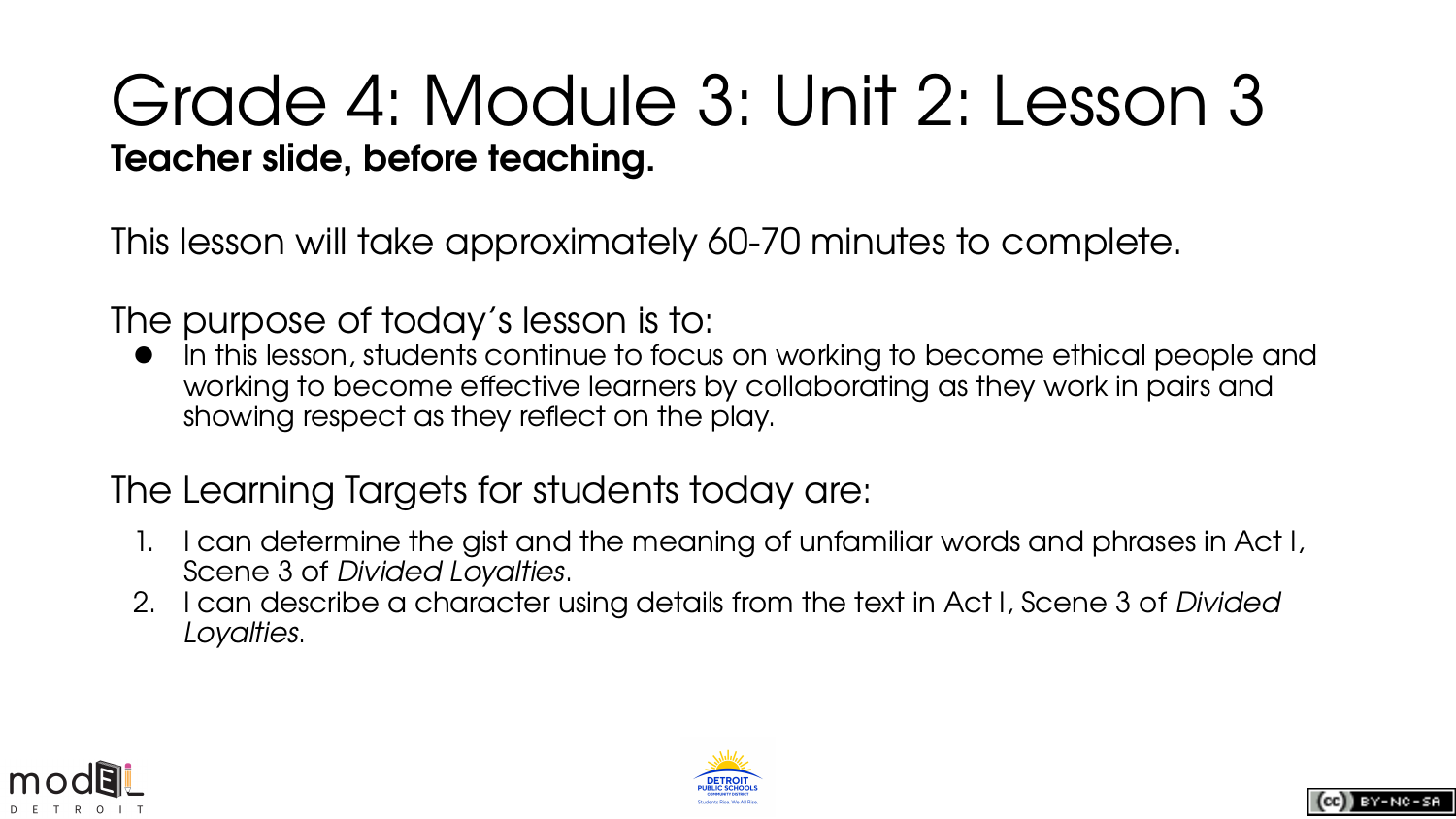

# Grade 4: Module 3: Unit 2: Lesson 3
Teacher slide, before teaching.
This lesson will take approximately 60-70 minutes to complete.

The purpose of today’s lesson is to:
In this lesson, students continue to focus on working to become ethical people and working to become effective learners by collaborating as they work in pairs and showing respect as they reflect on the play.

The Learning Targets for students today are:
I can determine the gist and the meaning of unfamiliar words and phrases in Act I, Scene 3 of Divided Loyalties.
I can describe a character using details from the text in Act I, Scene 3 of Divided Loyalties.